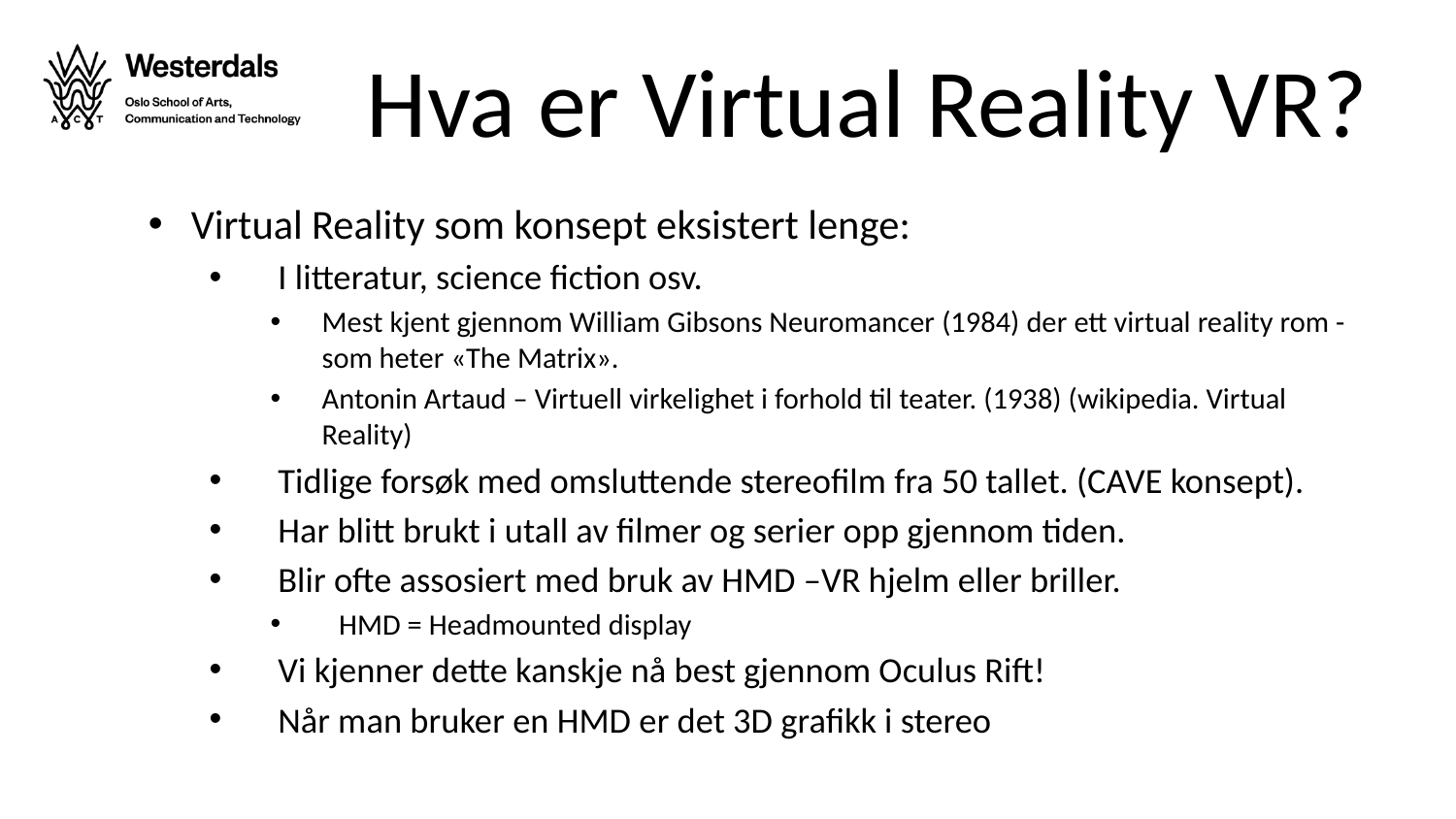

Hva er Virtual Reality VR?
Virtual Reality som konsept eksistert lenge:
I litteratur, science fiction osv.
Mest kjent gjennom William Gibsons Neuromancer (1984) der ett virtual reality rom -  som heter «The Matrix».
Antonin Artaud – Virtuell virkelighet i forhold til teater. (1938) (wikipedia. Virtual Reality)
Tidlige forsøk med omsluttende stereofilm fra 50 tallet. (CAVE konsept).
Har blitt brukt i utall av filmer og serier opp gjennom tiden.
Blir ofte assosiert med bruk av HMD –VR hjelm eller briller.
HMD = Headmounted display
Vi kjenner dette kanskje nå best gjennom Oculus Rift!
Når man bruker en HMD er det 3D grafikk i stereo